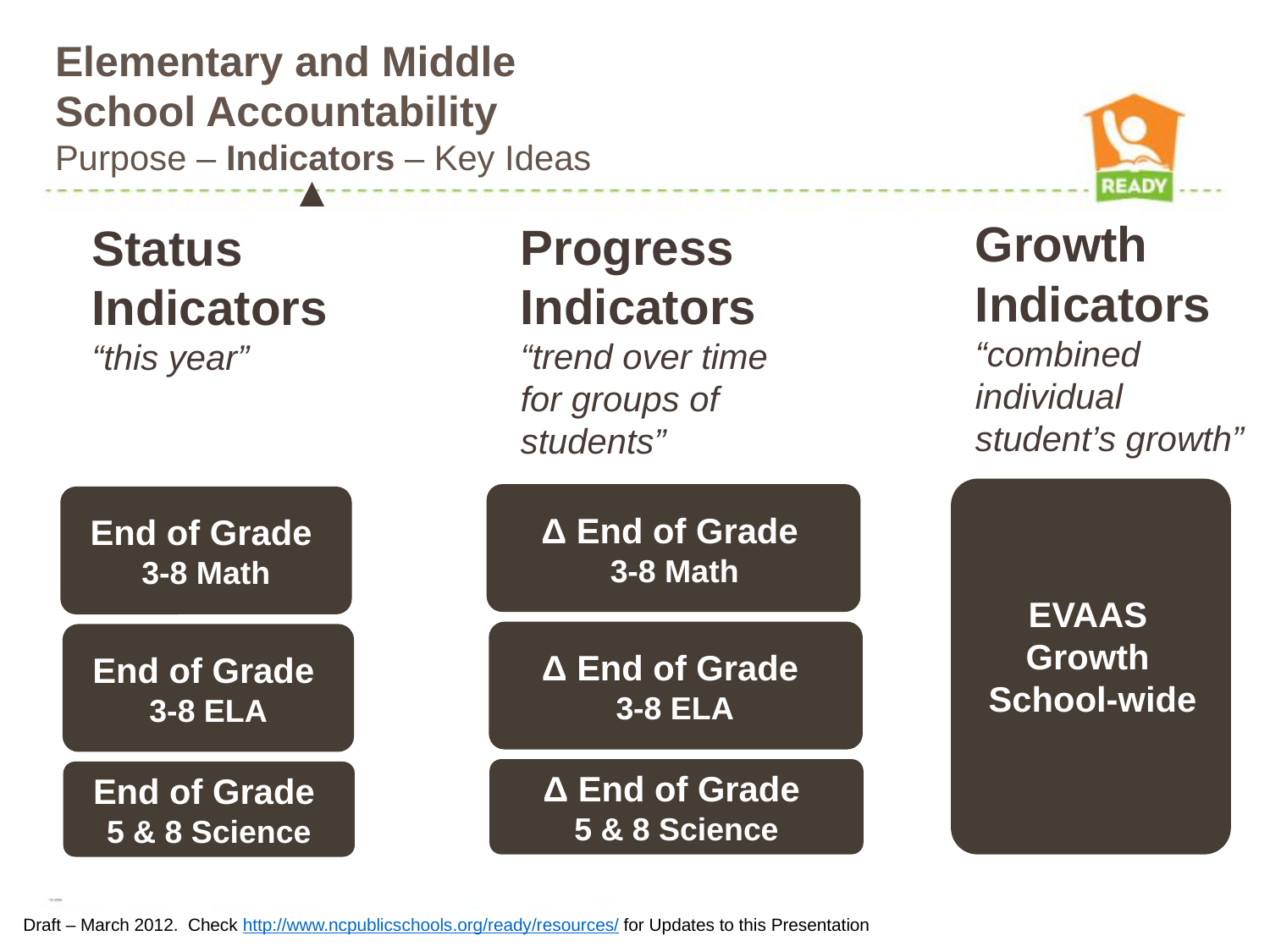

# Elementary and Middle School Accountability Purpose – Indicators – Key Ideas
▲

Status
Indicators
“this year”
Progress
Indicators
“trend over time for groups of students”
Growth Indicators
“combined individual student’s growth”

Δ End of Grade
3-8 Math
End of Grade
3-8 Math
EOG
3-8 Math
EVAAS
Growth
School-wide

Δ End of Grade
3-8 ELA
End of Grade
3-8 ELA
Δ End of Grade
5 & 8 Science
End of Grade
5 & 8 Science